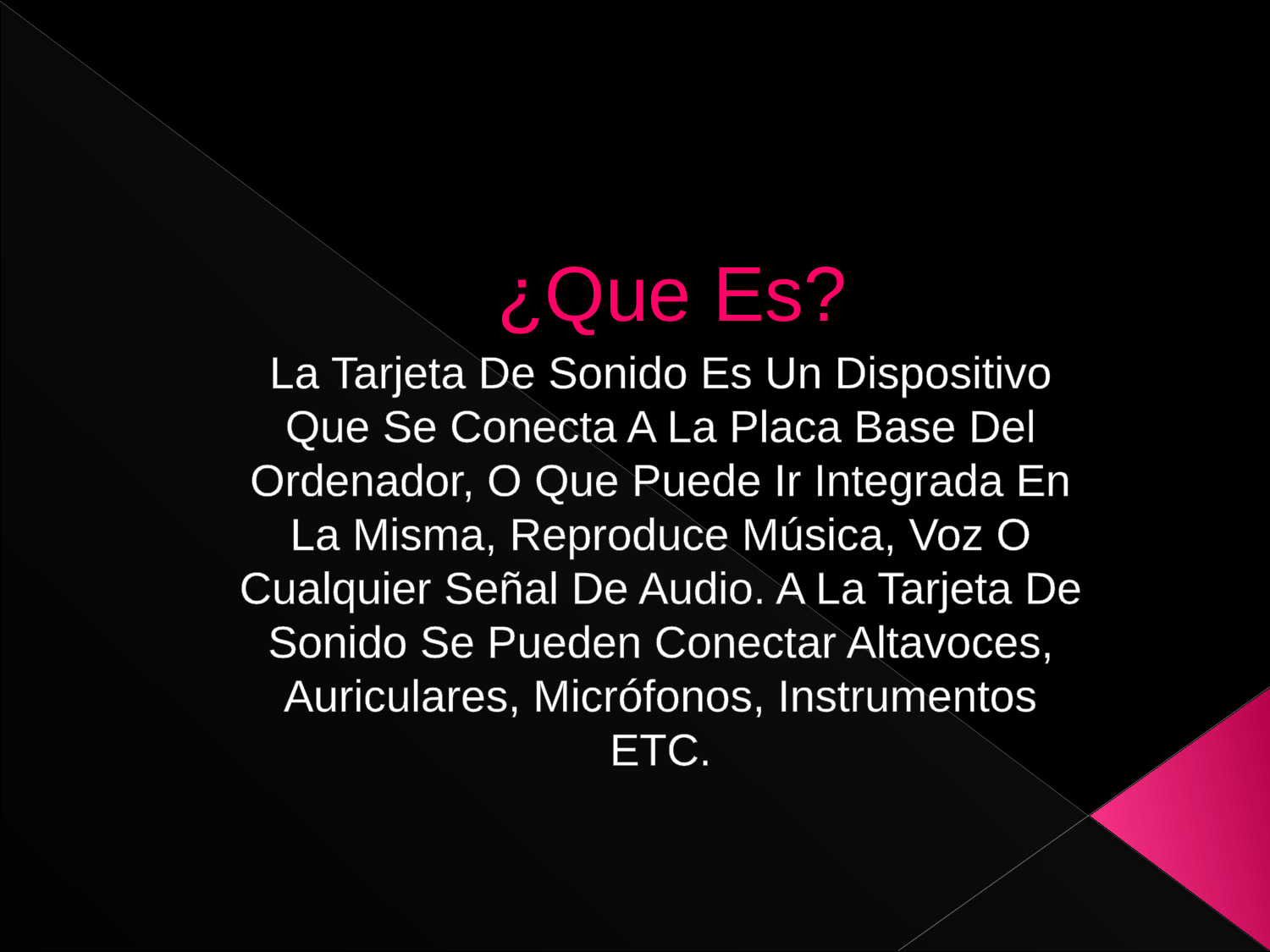

# ¿Que Es?
La Tarjeta De Sonido Es Un Dispositivo Que Se Conecta A La Placa Base Del Ordenador, O Que Puede Ir Integrada En La Misma, Reproduce Música, Voz O Cualquier Señal De Audio. A La Tarjeta De Sonido Se Pueden Conectar Altavoces, Auriculares, Micrófonos, Instrumentos ETC.